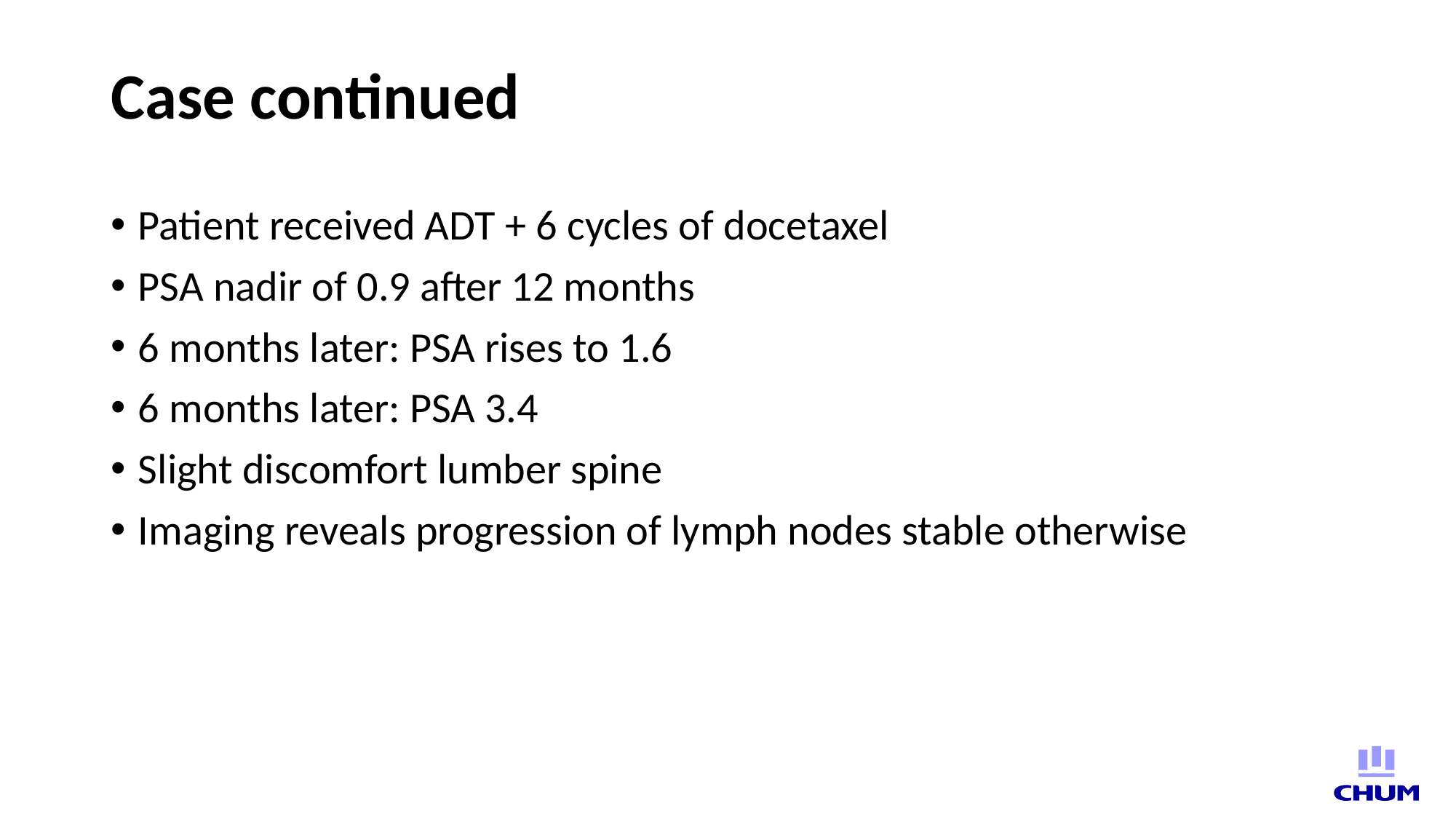

# Case continued
Patient received ADT + 6 cycles of docetaxel
PSA nadir of 0.9 after 12 months
6 months later: PSA rises to 1.6
6 months later: PSA 3.4
Slight discomfort lumber spine
Imaging reveals progression of lymph nodes stable otherwise